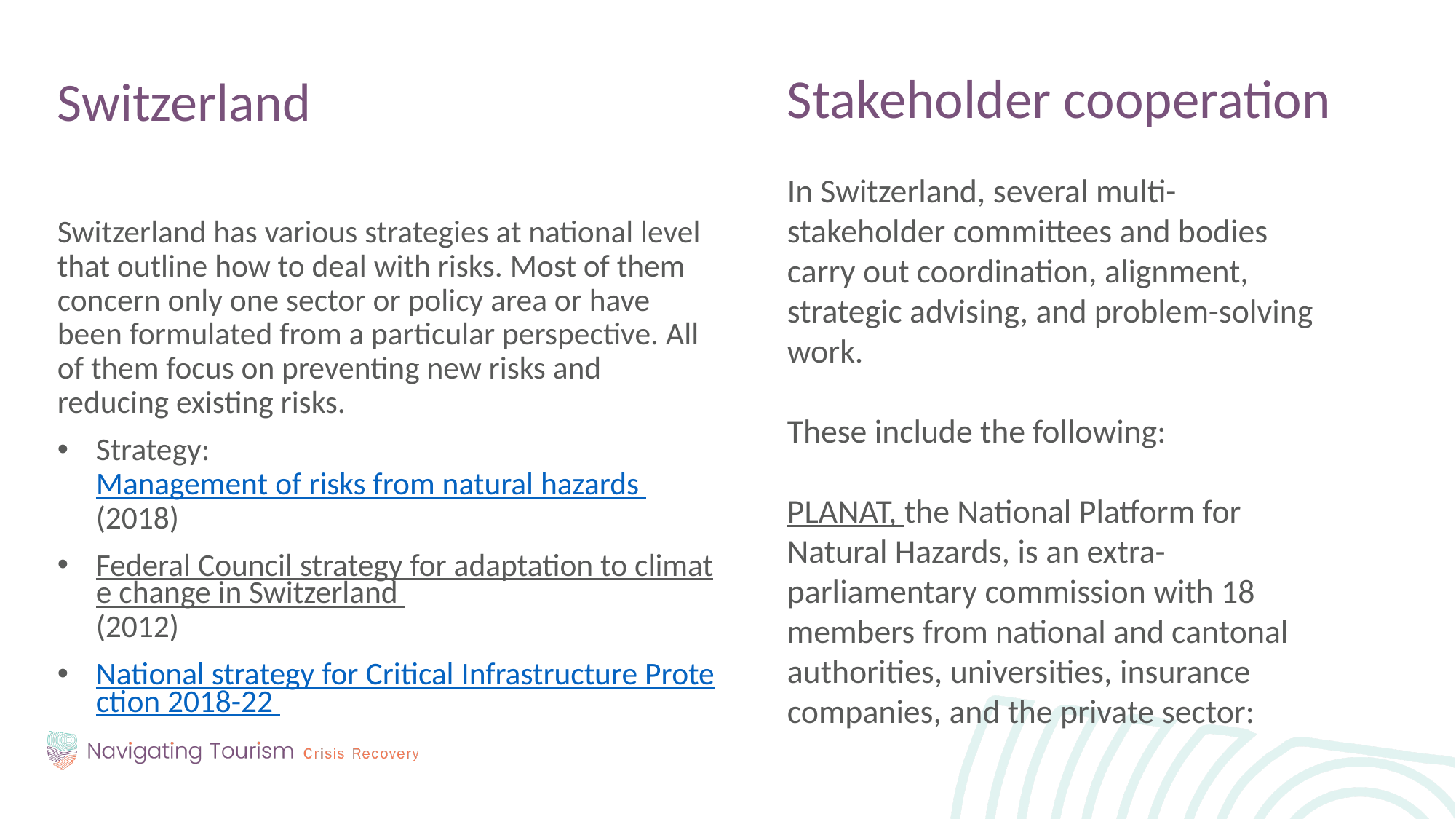

Stakeholder cooperation

In Switzerland, several multi-stakeholder committees and bodies carry out coordination, alignment, strategic advising, and problem-solving work.

These include the following:

PLANAT, the National Platform for Natural Hazards, is an extra-parliamentary commission with 18 members from national and cantonal authorities, universities, insurance companies, and the private sector:
Switzerland
Switzerland has various strategies at national level that outline how to deal with risks. Most of them concern only one sector or policy area or have been formulated from a particular perspective. All of them focus on preventing new risks and reducing existing risks.
Strategy: Management of risks from natural hazards (2018)
Federal Council strategy for adaptation to climate change in Switzerland (2012)
National strategy for Critical Infrastructure Protection 2018-22